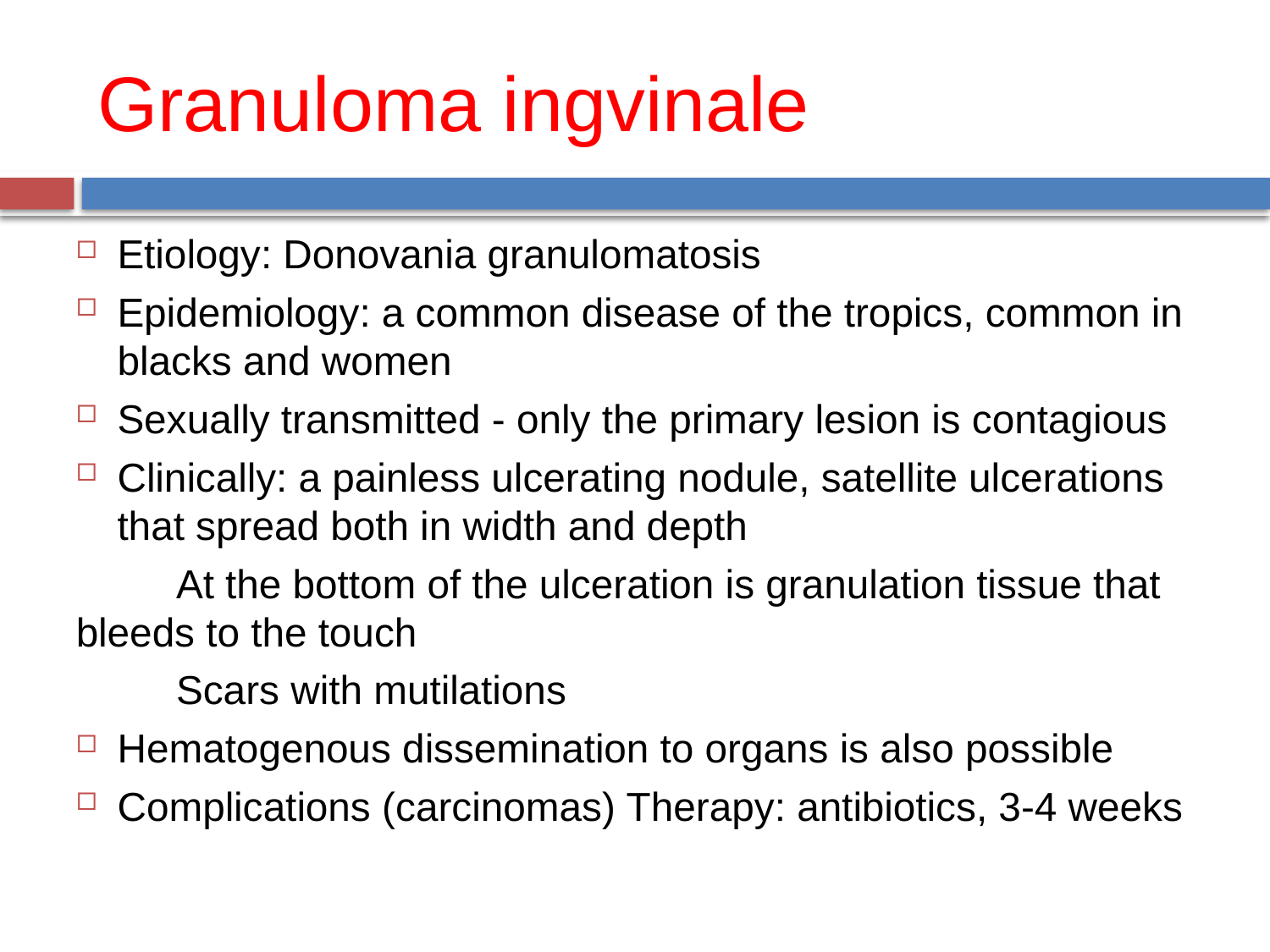

# Granuloma ingvinale
Etiology: Donovania granulomatosis
Epidemiology: a common disease of the tropics, common in blacks and women
Sexually transmitted - only the primary lesion is contagious
Clinically: a painless ulcerating nodule, satellite ulcerations that spread both in width and depth
 	At the bottom of the ulceration is granulation tissue that bleeds to the touch
	Scars with mutilations
Hematogenous dissemination to organs is also possible
Complications (carcinomas) Therapy: antibiotics, 3-4 weeks